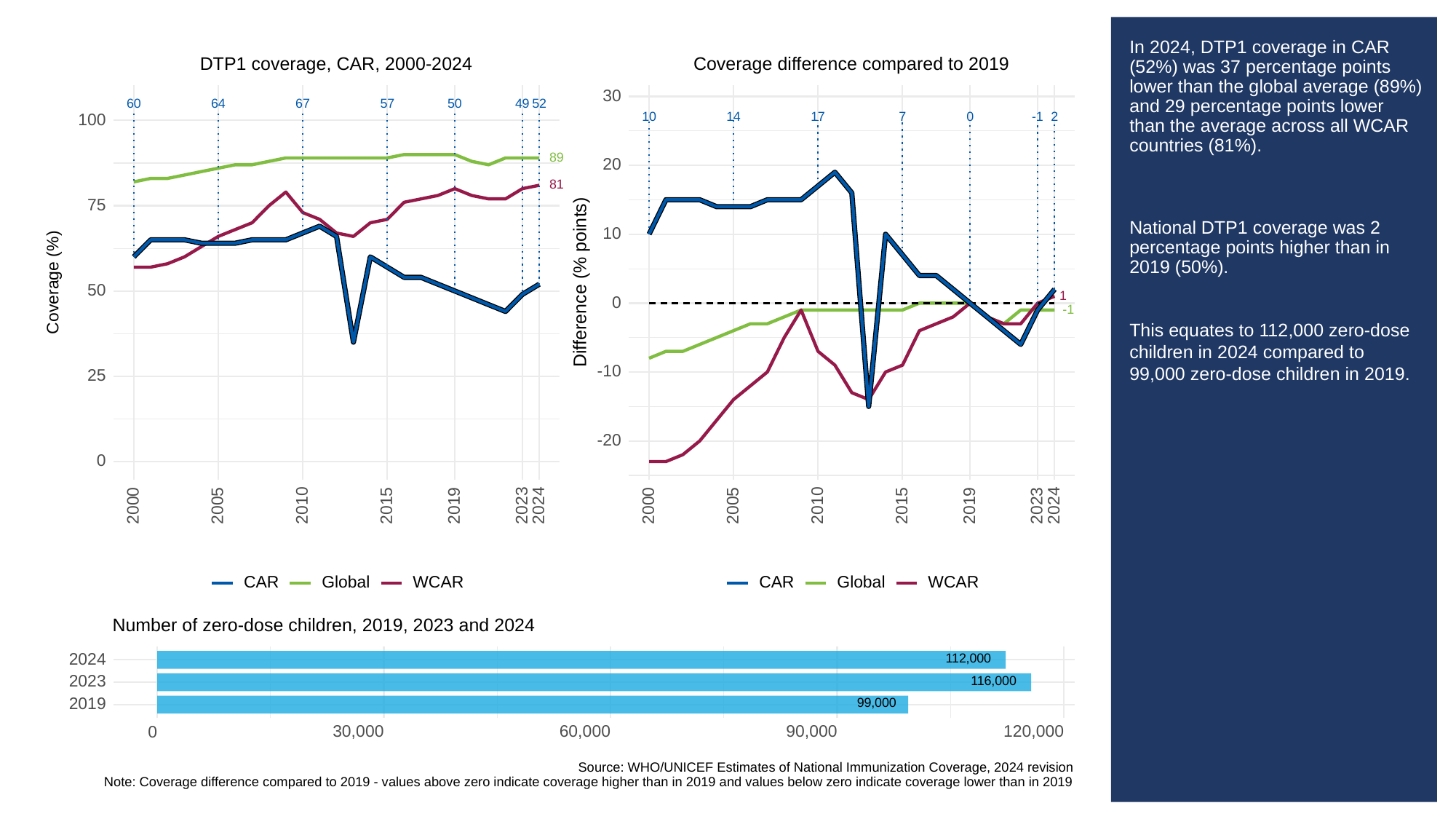

# In 2024, DTP1 coverage in CAR (52%) was 37 percentage points lower than the global average (89%) and 29 percentage points lower than the average across all WCAR countries (81%).

National DTP1 coverage was 2 percentage points higher than in 2019 (50%).

This equates to 112,000 zero-dose children in 2024 compared to 99,000 zero-dose children in 2019.

DTP1 coverage, CAR, 2000-2024
Coverage difference compared to 2019

30

60
64
67
50
49
52
57
10
0
14
17
-1
2
7

100

89

20

81

75

10

Difference (% points)
Coverage (%)
50

1

0

-1

-10
25

-20

0

2023
2023
2000
2005
2010
2015
2019
2024
2000
2005
2010
2015
2019
2024
CAR
Global
WCAR
CAR
Global
WCAR

Number of zero-dose children, 2019, 2023 and 2024

112,000
2024

116,000
2023

99,000
2019

30,000
60,000
90,000
120,000
0
Source: WHO/UNICEF Estimates of National Immunization Coverage, 2024 revision
Note: Coverage difference compared to 2019 - values above zero indicate coverage higher than in 2019 and values below zero indicate coverage lower than in 2019